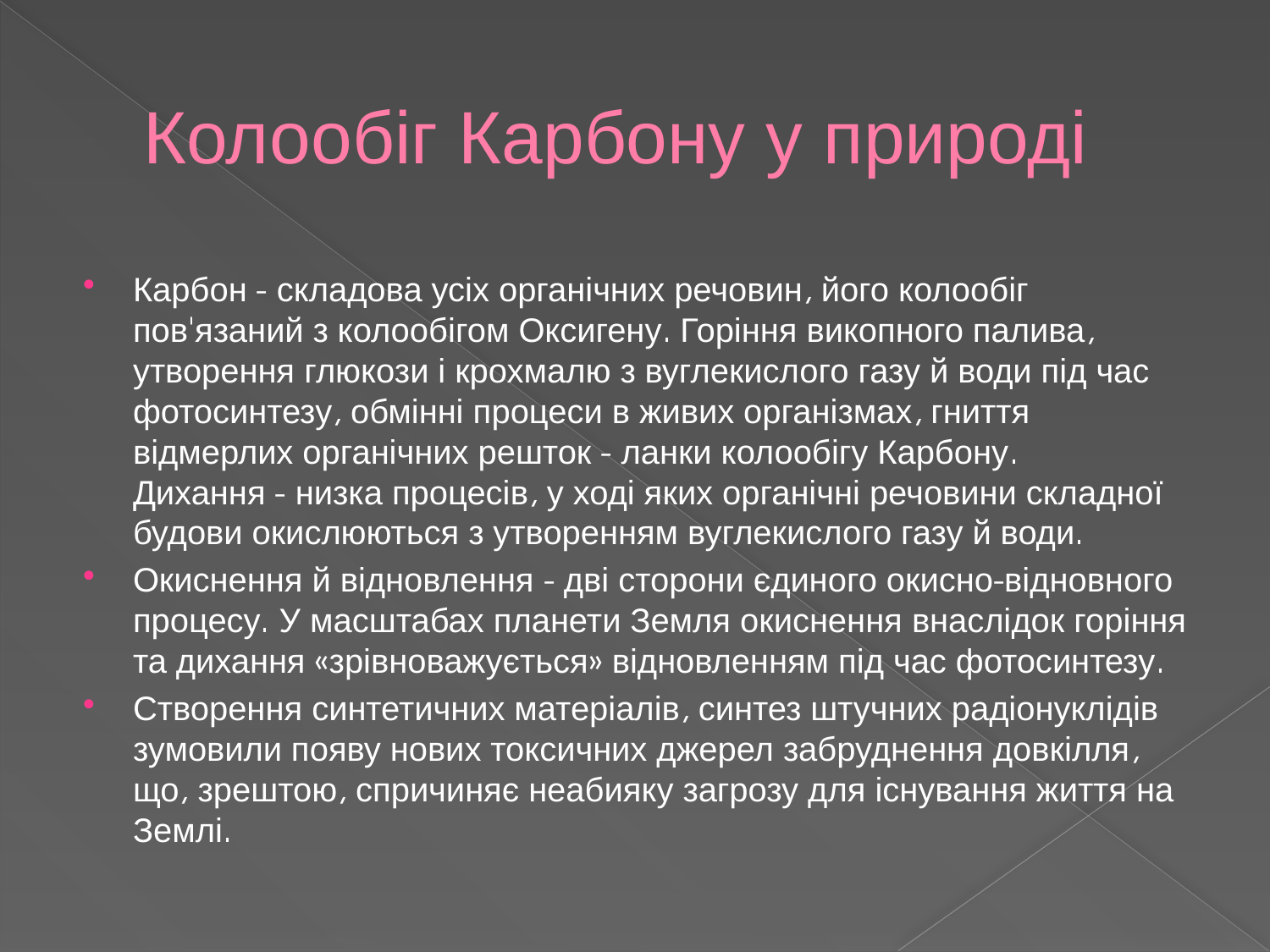

# Колообіг Карбону у природі
Карбон - складова усіх органічних речовин, його колообіг пов'язаний з колообігом Оксигену. Горіння викопного палива, утворення глюкози і крохмалю з вуглекислого газу й води під час фотосинтезу, обмінні процеси в живих організмах, гниття відмерлих органічних решток - ланки колообігу Карбону.
Дихання - низка процесів, у ході яких органічні речовини складної будови окислюються з утворенням вуглекислого газу й води.
Окиснення й відновлення - дві сторони єдиного окисно-відновного процесу. У масштабах планети Земля окиснення внаслідок горіння та дихання «зрівноважується» відновленням під час фотосинтезу.
Створення синтетичних матеріалів, синтез штучних радіонуклідів зумовили появу нових токсичних джерел забруднення довкілля, що, зрештою, спричиняє неабияку загрозу для існування життя на Землі.